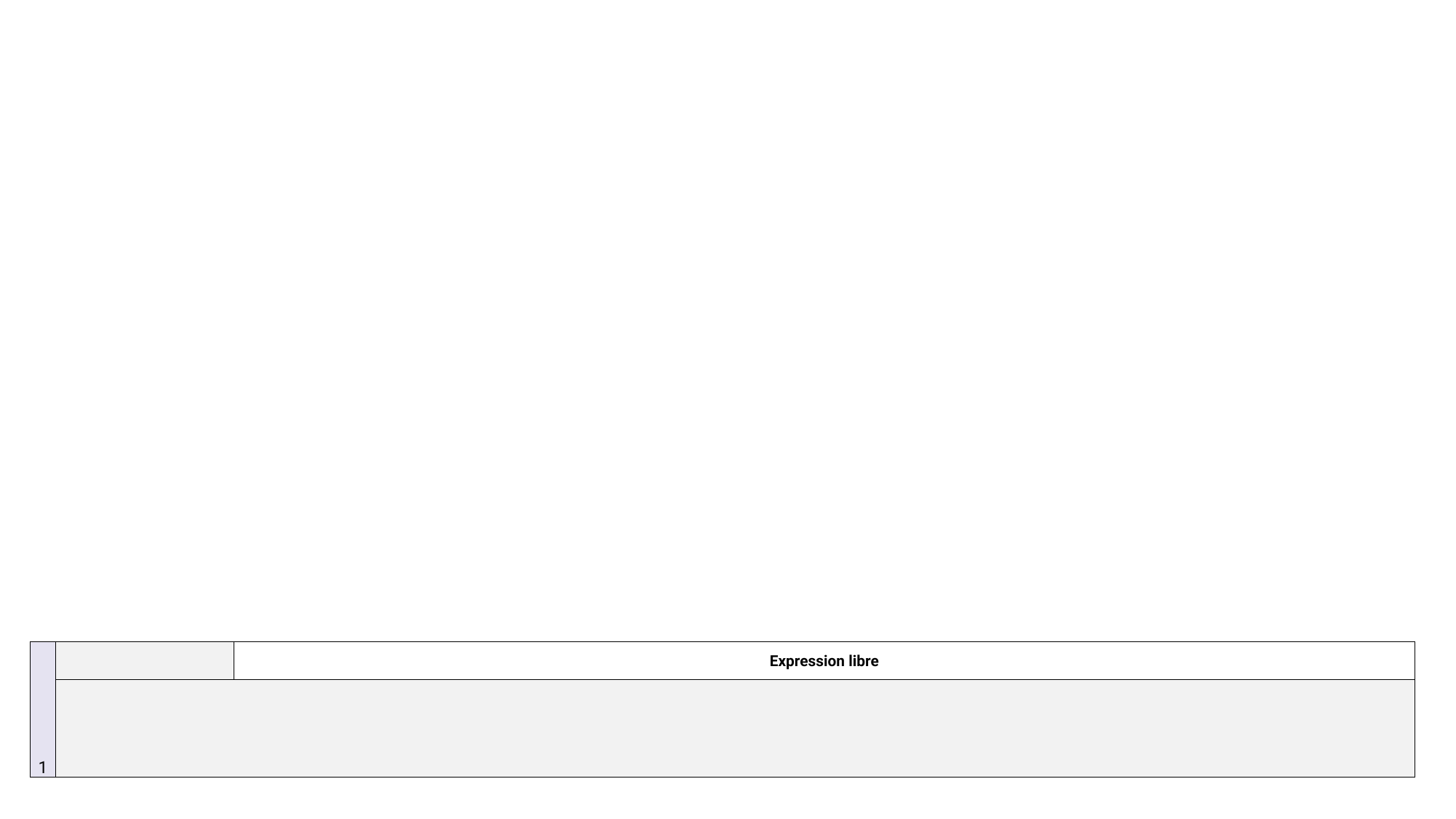

| 1 |  | Expression libre |
| --- | --- | --- |
|  |  |  |